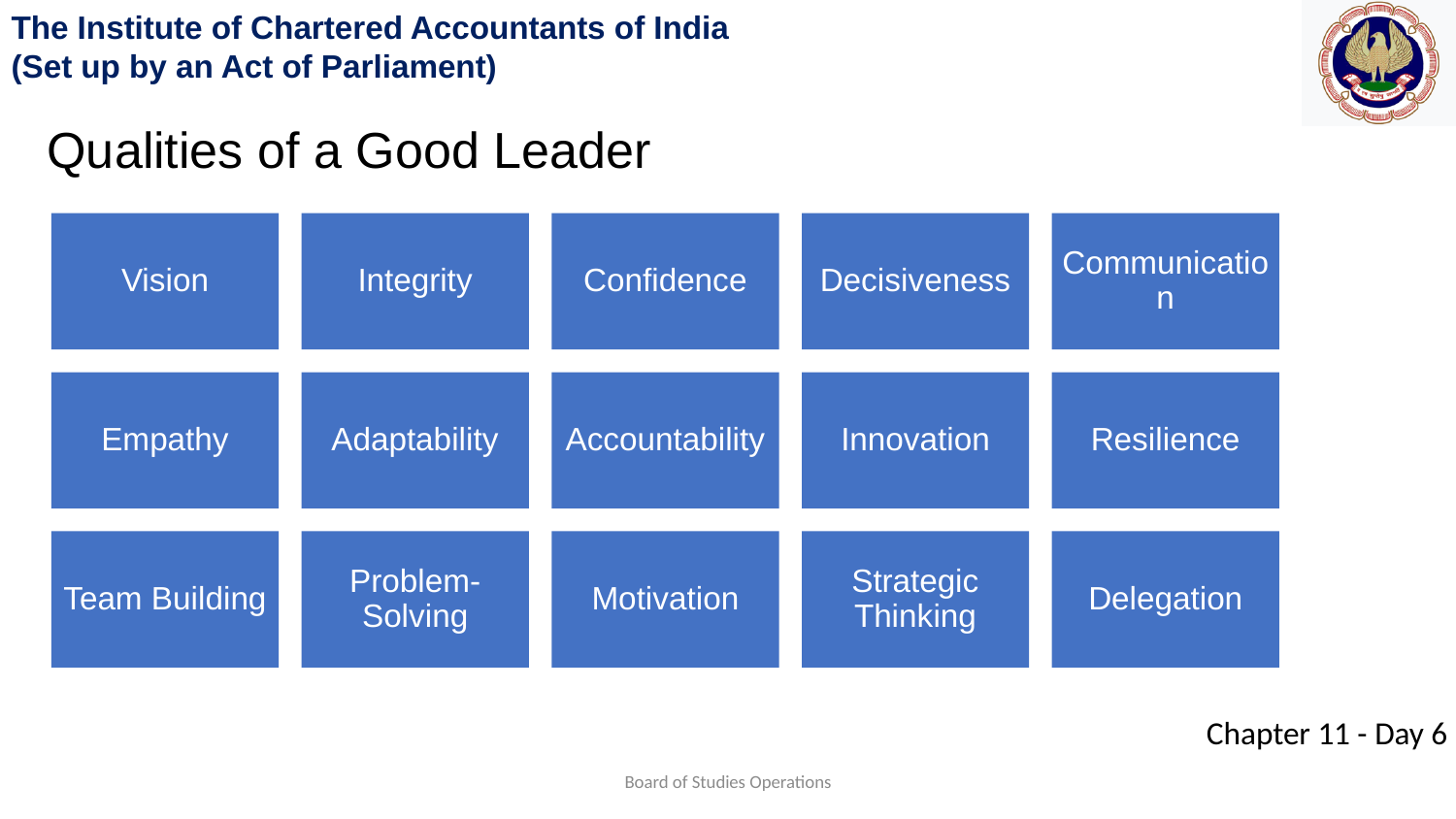

Qualities of a Good Leader
Vision
Integrity
Confidence
Decisiveness
Communication
Empathy
Adaptability
Accountability
Innovation
Resilience
Team Building
Problem- Solving
Motivation
Strategic Thinking
Delegation
Board of Studies Operations